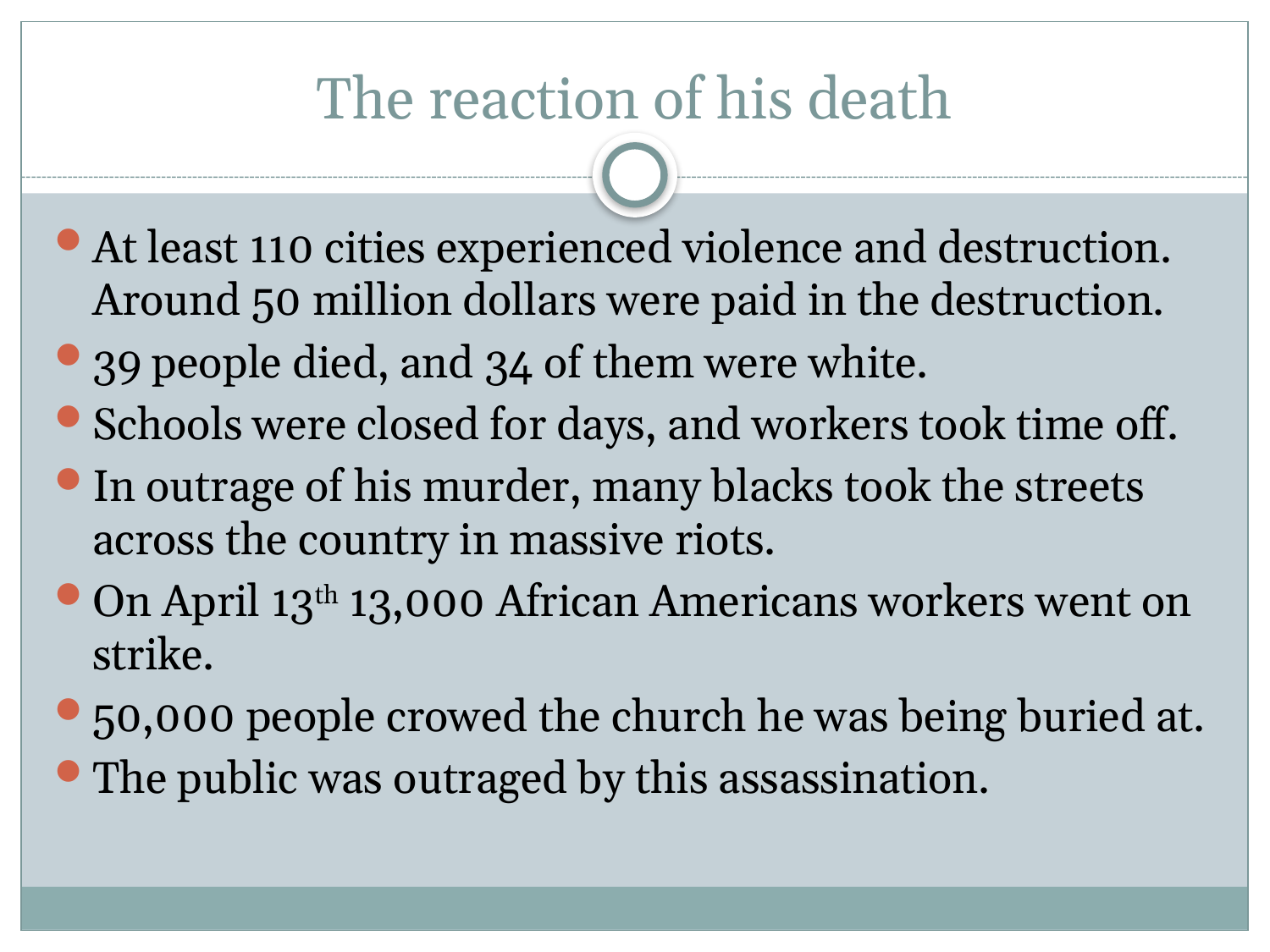

# The reaction of his death
At least 110 cities experienced violence and destruction. Around 50 million dollars were paid in the destruction.
39 people died, and 34 of them were white.
Schools were closed for days, and workers took time off.
In outrage of his murder, many blacks took the streets across the country in massive riots.
On April 13th 13,000 African Americans workers went on strike.
50,000 people crowed the church he was being buried at.
The public was outraged by this assassination.